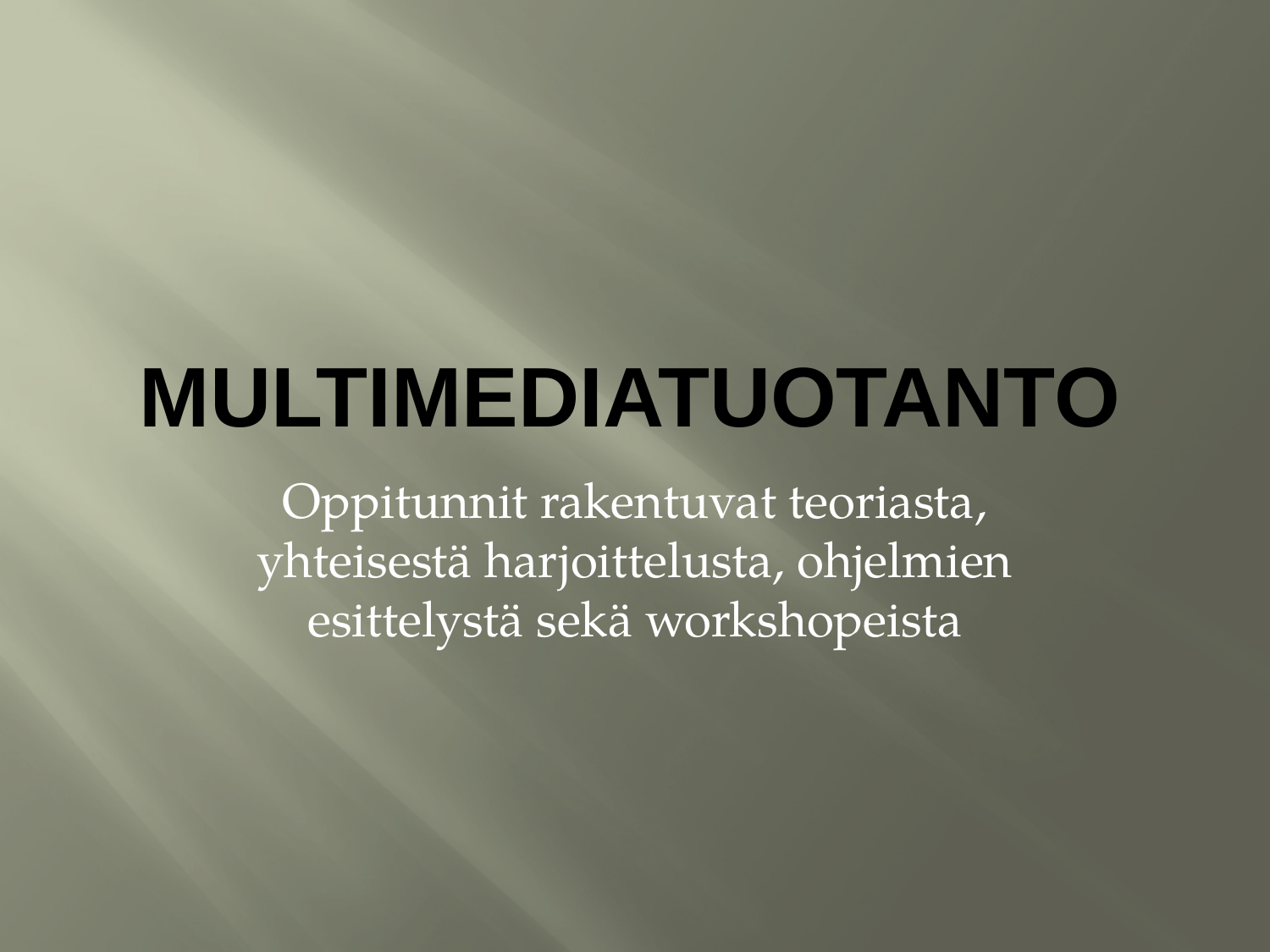

# Multimediatuotanto
Oppitunnit rakentuvat teoriasta, yhteisestä harjoittelusta, ohjelmien esittelystä sekä workshopeista